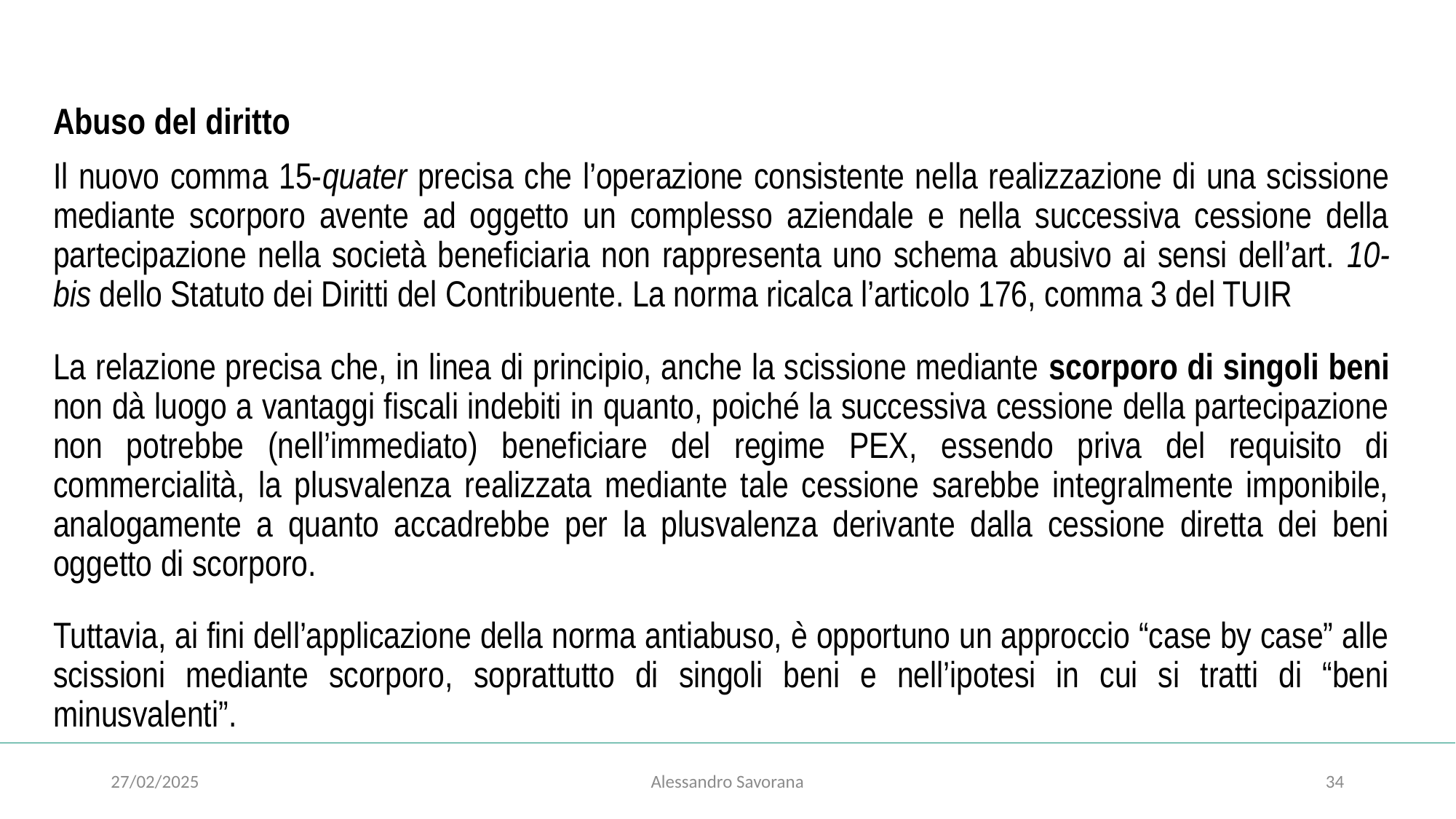

#
Abuso del diritto
Il nuovo comma 15-quater precisa che l’operazione consistente nella realizzazione di una scissione mediante scorporo avente ad oggetto un complesso aziendale e nella successiva cessione della partecipazione nella società beneficiaria non rappresenta uno schema abusivo ai sensi dell’art. 10-bis dello Statuto dei Diritti del Contribuente. La norma ricalca l’articolo 176, comma 3 del TUIR
La relazione precisa che, in linea di principio, anche la scissione mediante scorporo di singoli beni non dà luogo a vantaggi fiscali indebiti in quanto, poiché la successiva cessione della partecipazione non potrebbe (nell’immediato) beneficiare del regime PEX, essendo priva del requisito di commercialità, la plusvalenza realizzata mediante tale cessione sarebbe integralmente imponibile, analogamente a quanto accadrebbe per la plusvalenza derivante dalla cessione diretta dei beni oggetto di scorporo.
Tuttavia, ai fini dell’applicazione della norma antiabuso, è opportuno un approccio “case by case” alle scissioni mediante scorporo, soprattutto di singoli beni e nell’ipotesi in cui si tratti di “beni minusvalenti”.

27/02/2025
Alessandro Savorana
34